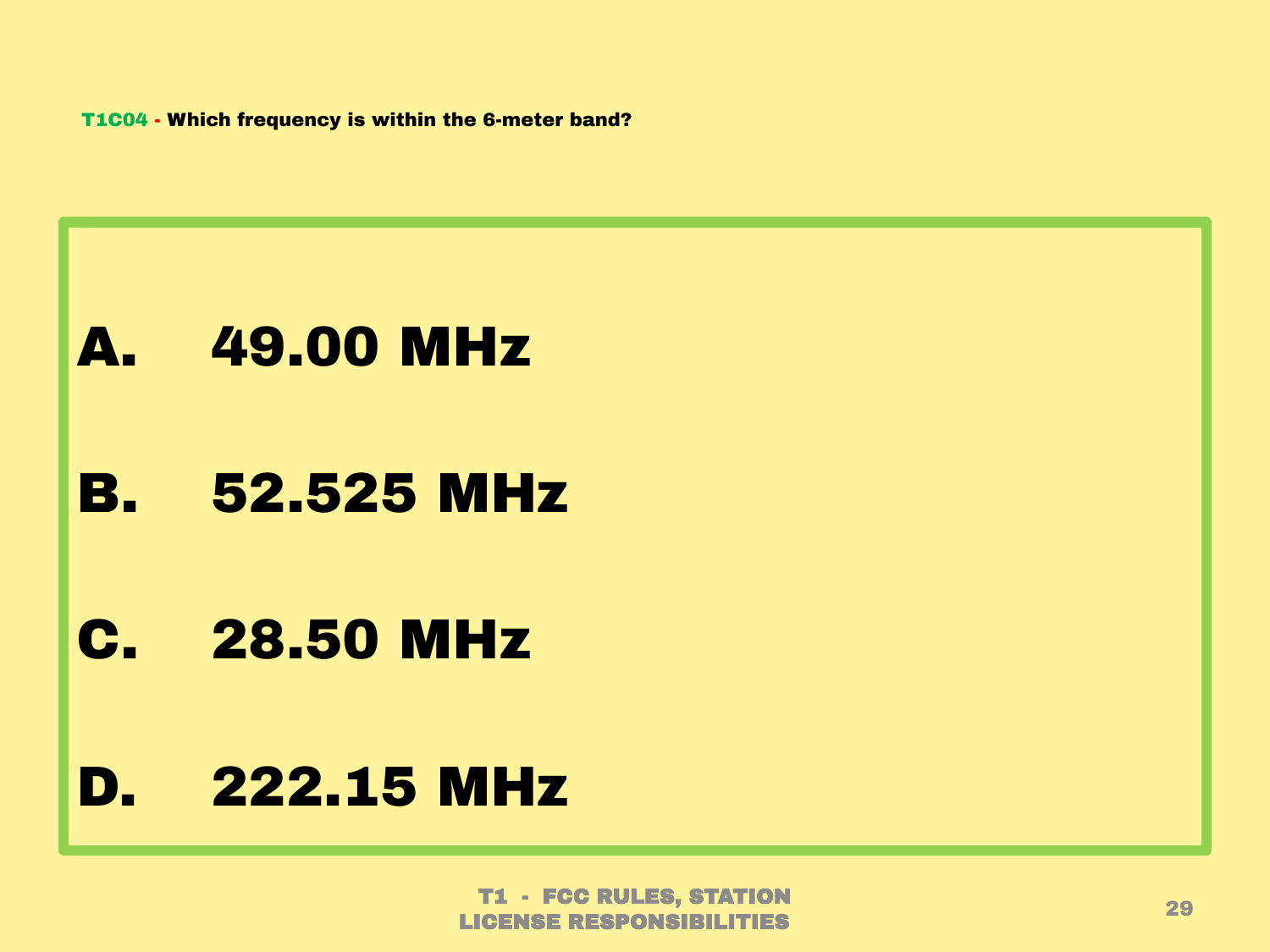

# T1C04 - Which frequency is within the 6-meter band?

49.00 MHz
52.525 MHz
28.50 MHz
222.15 MHz

T1  -  FCC RULES, STATION LICENSE RESPONSIBILITIES
29